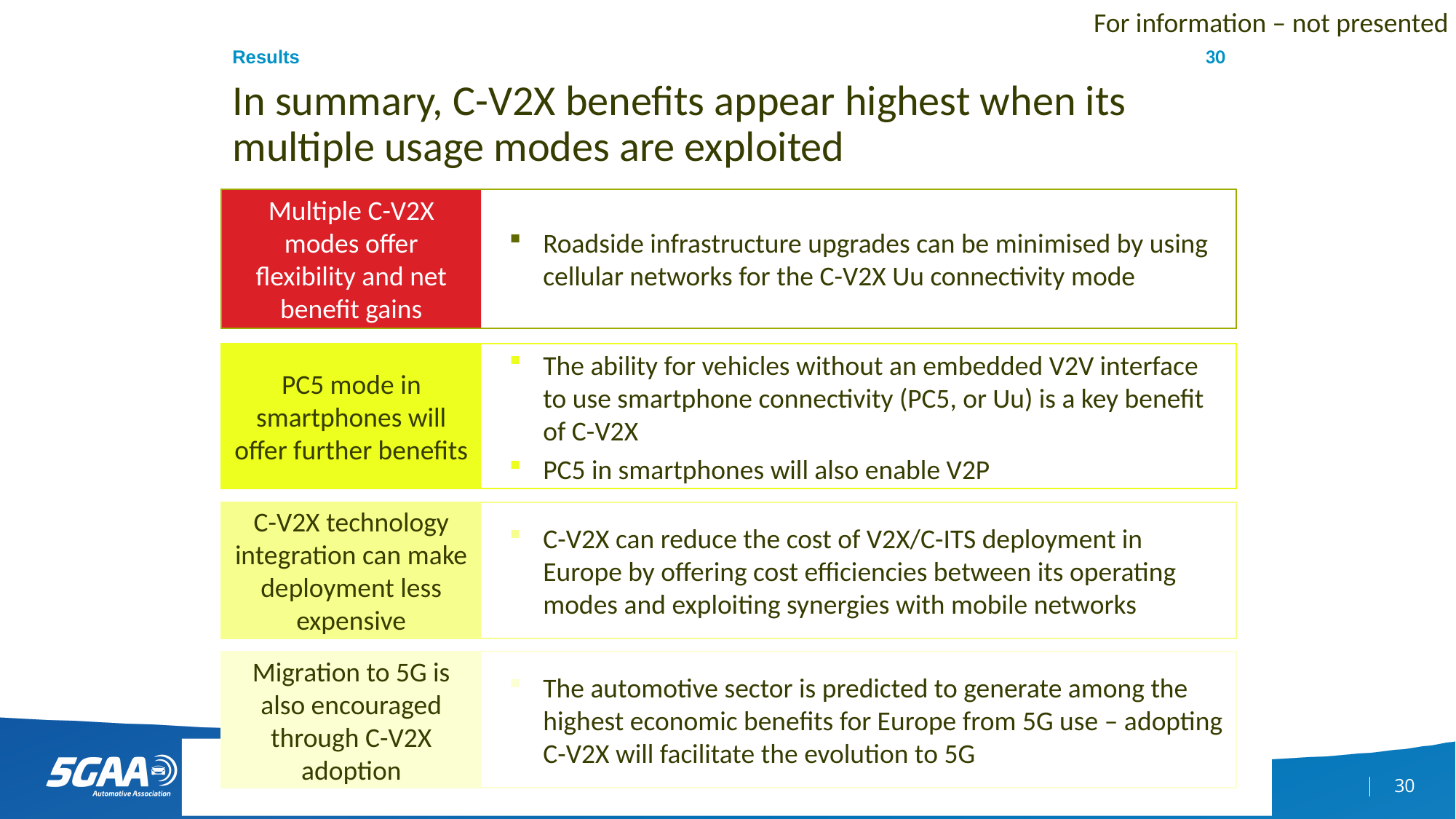

For information – not presented
30
Results
# In summary, C-V2X benefits appear highest when its multiple usage modes are exploited
Multiple C-V2X modes offer flexibility and net benefit gains
Roadside infrastructure upgrades can be minimised by using cellular networks for the C-V2X Uu connectivity mode
PC5 mode in smartphones will offer further benefits
The ability for vehicles without an embedded V2V interface to use smartphone connectivity (PC5, or Uu) is a key benefit of C-V2X
PC5 in smartphones will also enable V2P
C-V2X can reduce the cost of V2X/C-ITS deployment in Europe by offering cost efficiencies between its operating modes and exploiting synergies with mobile networks
C-V2X technology integration can make deployment less expensive
The automotive sector is predicted to generate among the highest economic benefits for Europe from 5G use – adopting C-V2X will facilitate the evolution to 5G
Migration to 5G is also encouraged through C-V2X adoption